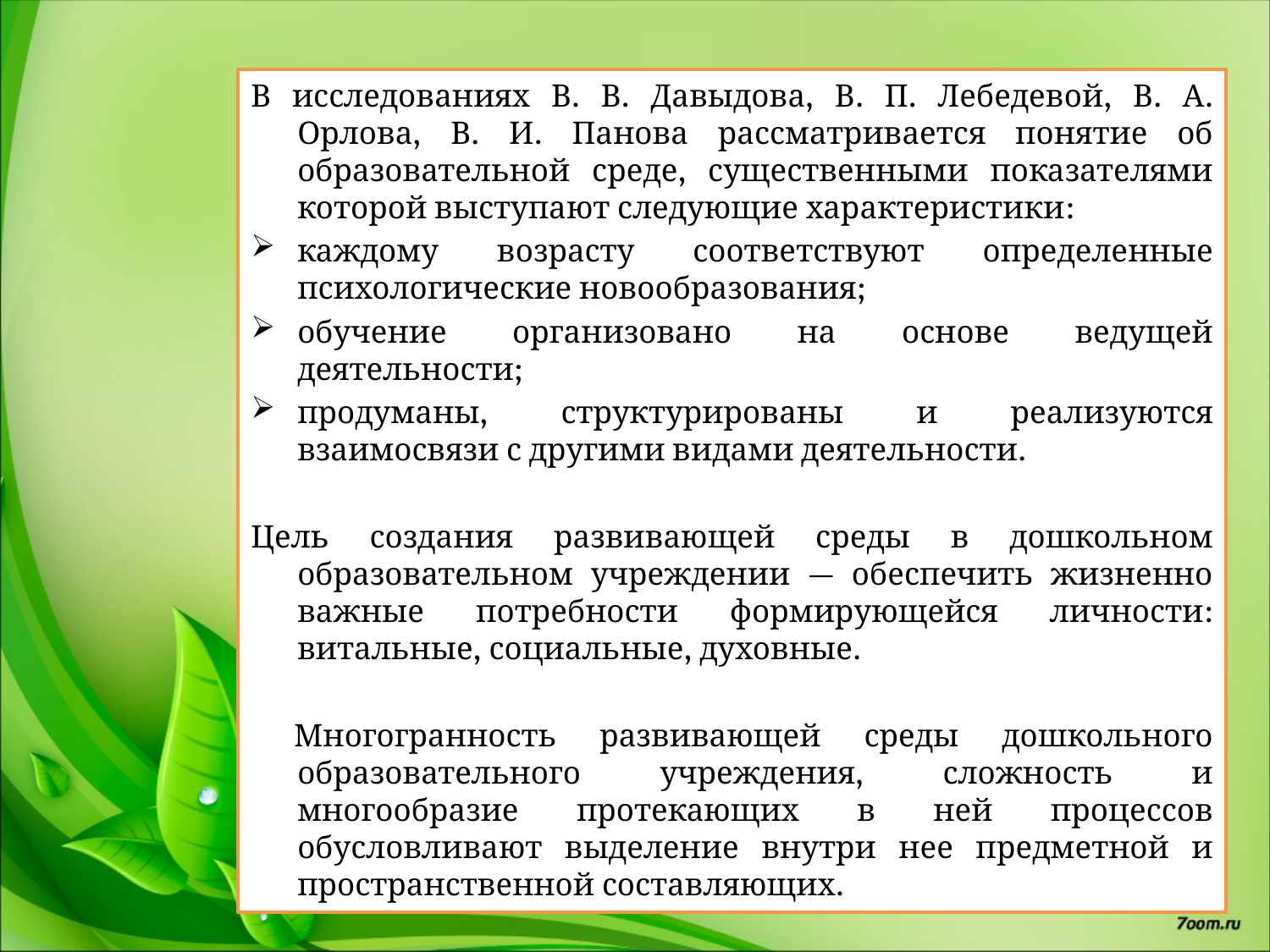

В исследованиях В. В. Давыдова, В. П. Лебедевой, В. А. Орлова, В. И. Панова рассматривается понятие об образовательной среде, существенными показателями которой выступают следующие характеристики:
каждому возрасту соответствуют определенные психологические новообразования;
обучение организовано на основе ведущей деятельности;
продуманы, структурированы и реализуются взаимосвязи с другими видами деятельности.

Цель создания развивающей среды в дошкольном образовательном учреждении — обеспечить жизненно важные потребности формирующейся личности: витальные, социальные, духовные.

 Многогранность развивающей среды дошкольного образовательного учреждения, сложность и многообразие протекающих в ней процессов обусловливают выделение внутри нее предметной и пространственной составляющих.